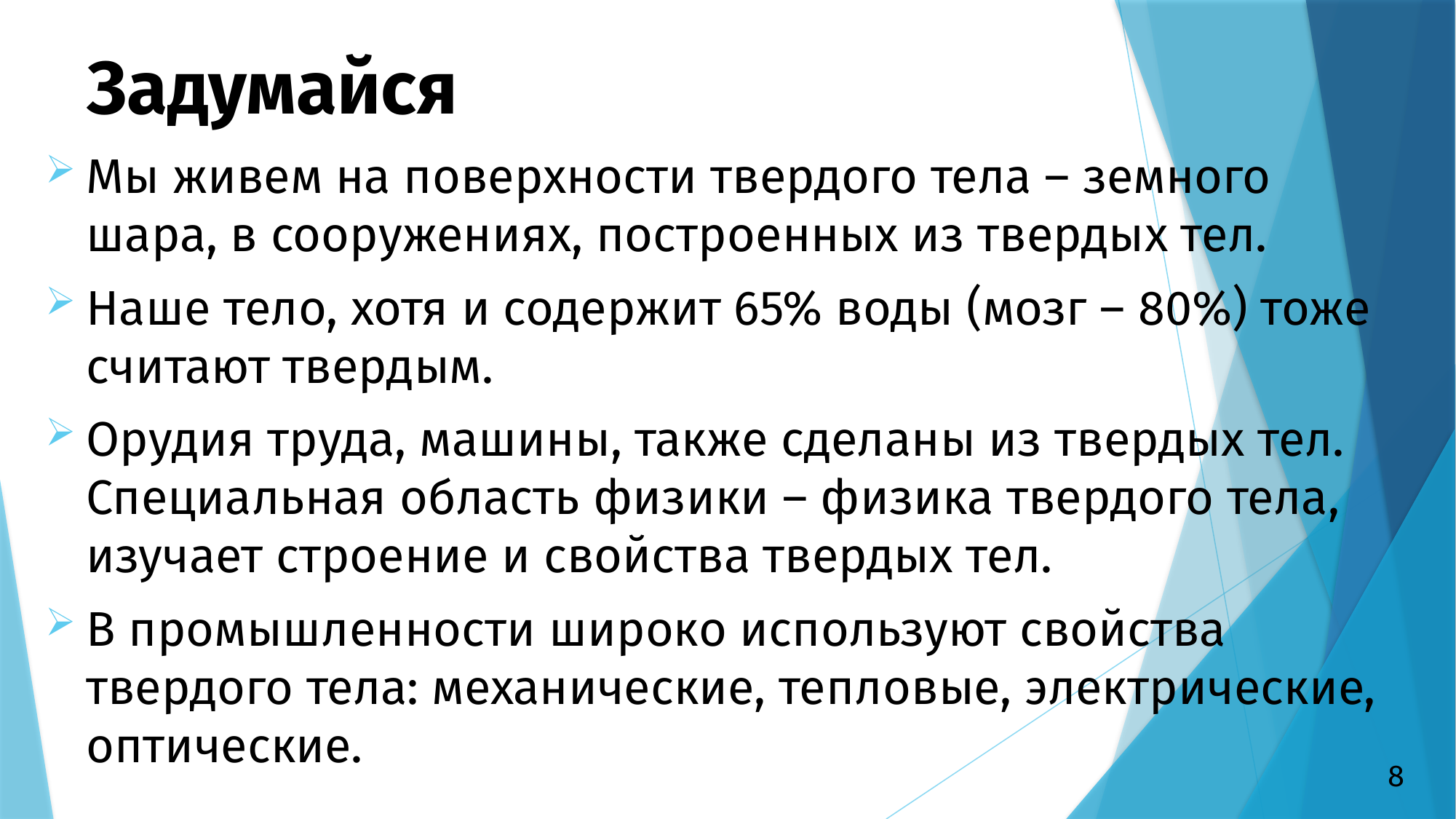

# Задумайся
Мы живем на поверхности твердого тела – земного шара, в сооружениях, построенных из твердых тел.
Наше тело, хотя и содержит 65% воды (мозг – 80%) тоже считают твердым.
Орудия труда, машины, также сделаны из твердых тел. Специальная область физики – физика твердого тела, изучает строение и свойства твердых тел.
В промышленности широко используют свойства твердого тела: механические, тепловые, электрические, оптические.
8